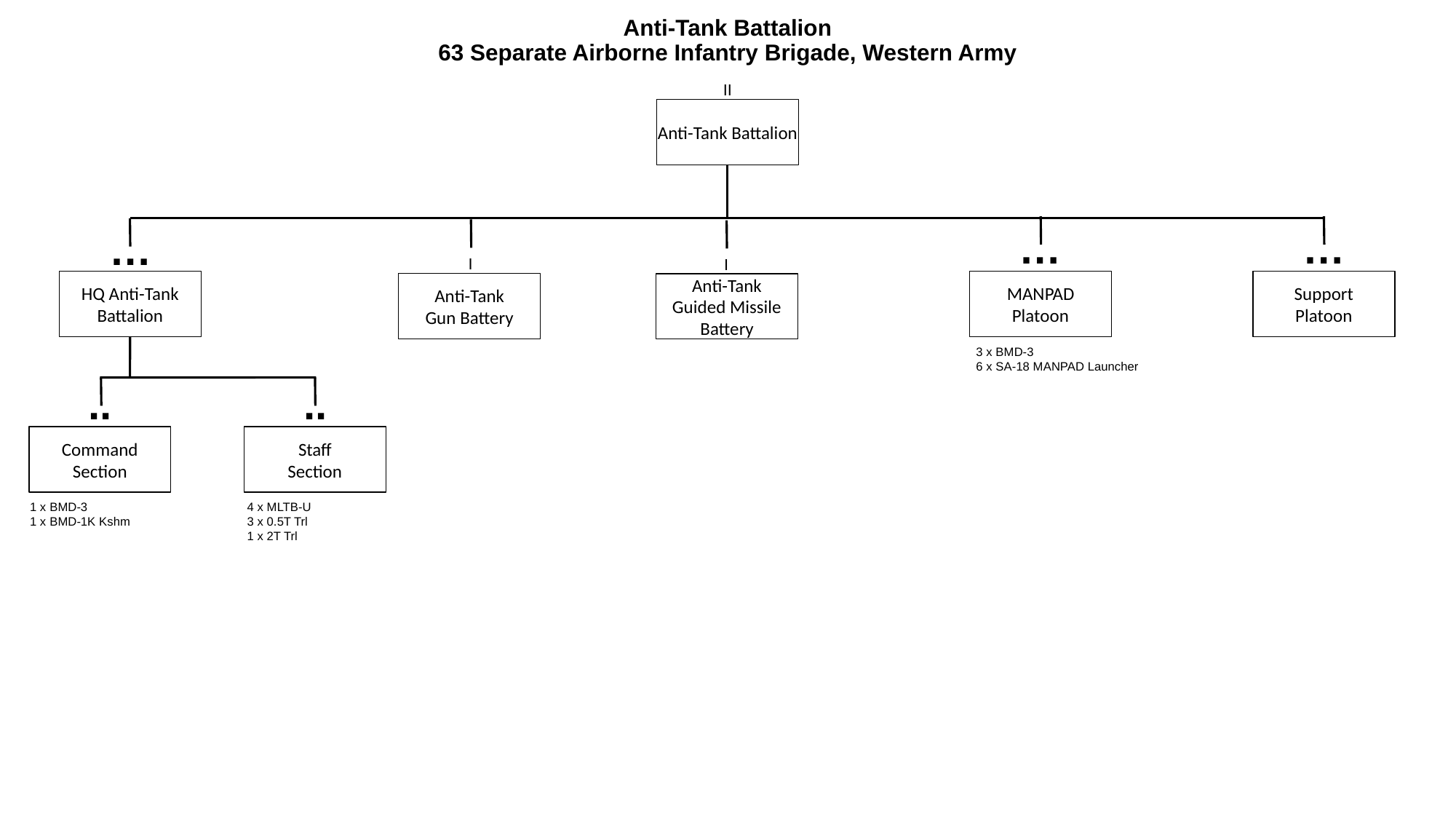

# Anti-Tank Battalion 63 Separate Airborne Infantry Brigade, Western Army
II
Anti-Tank Battalion
…
…
…
I
I
MANPAD
Platoon
Support
Platoon
HQ Anti-Tank
Battalion
Anti-Tank
Gun Battery
Anti-Tank
Guided Missile Battery
3 x BMD-3
6 x SA-18 MANPAD Launcher
..
..
Command
Section
Staff
Section
1 x BMD-3
1 x BMD-1K Kshm
4 x MLTB-U
3 x 0.5T Trl
1 x 2T Trl